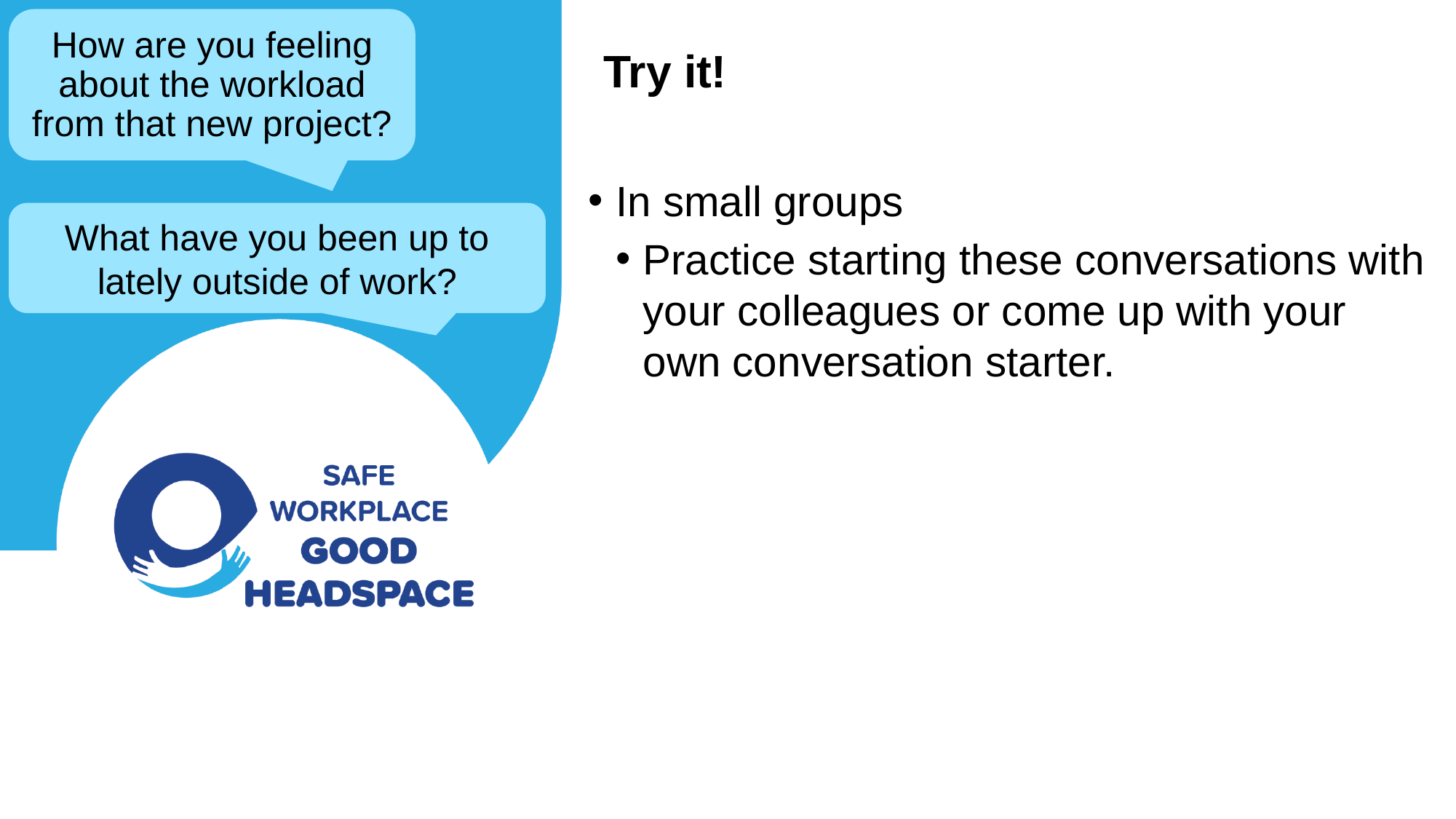

# Try it!
How are you feeling about the workload from that new project?
In small groups
Practice starting these conversations with your colleagues or come up with your own conversation starter.

What have you been up to lately outside of work?